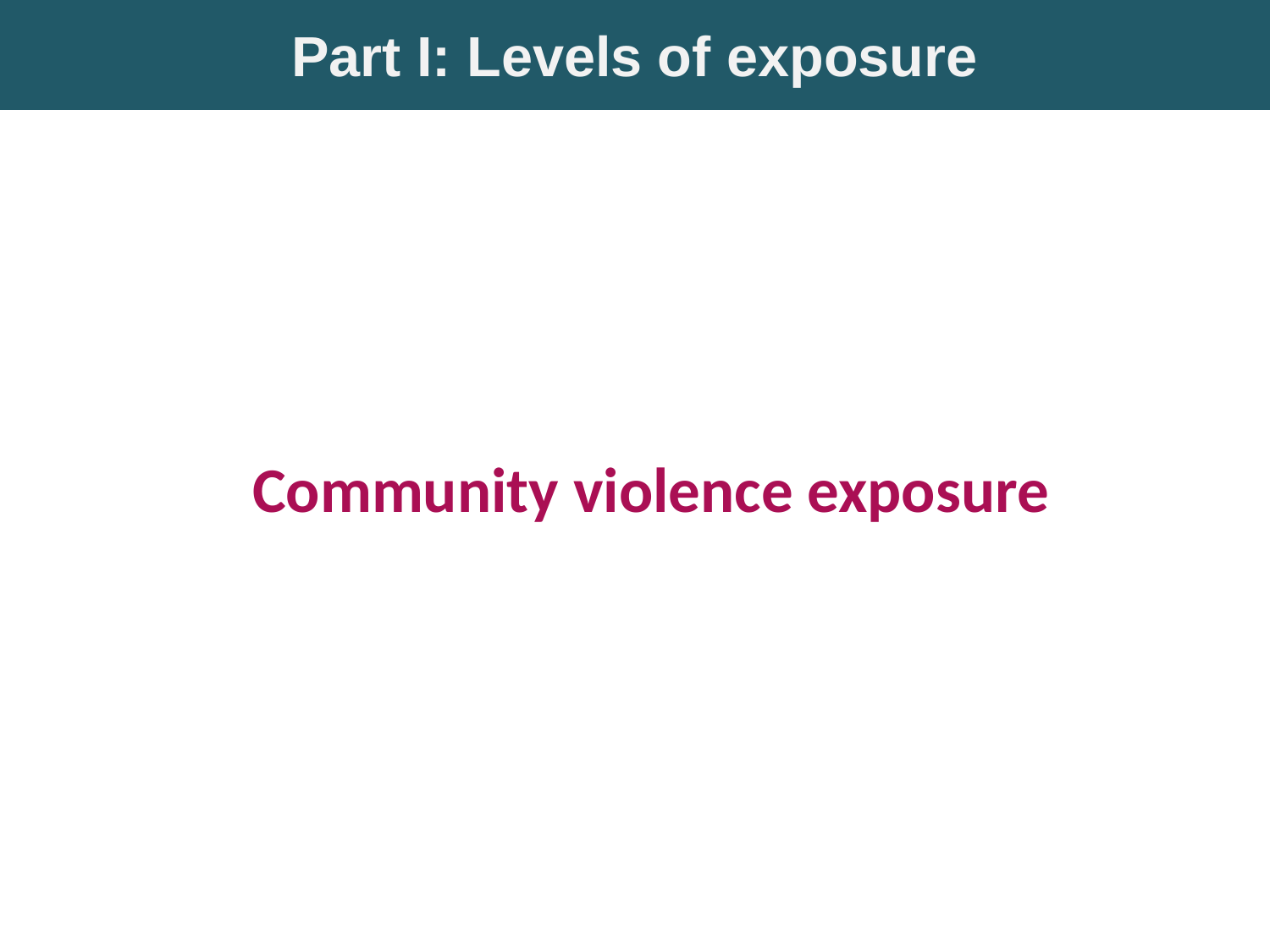

Part I: Levels of exposure
Community violence exposure